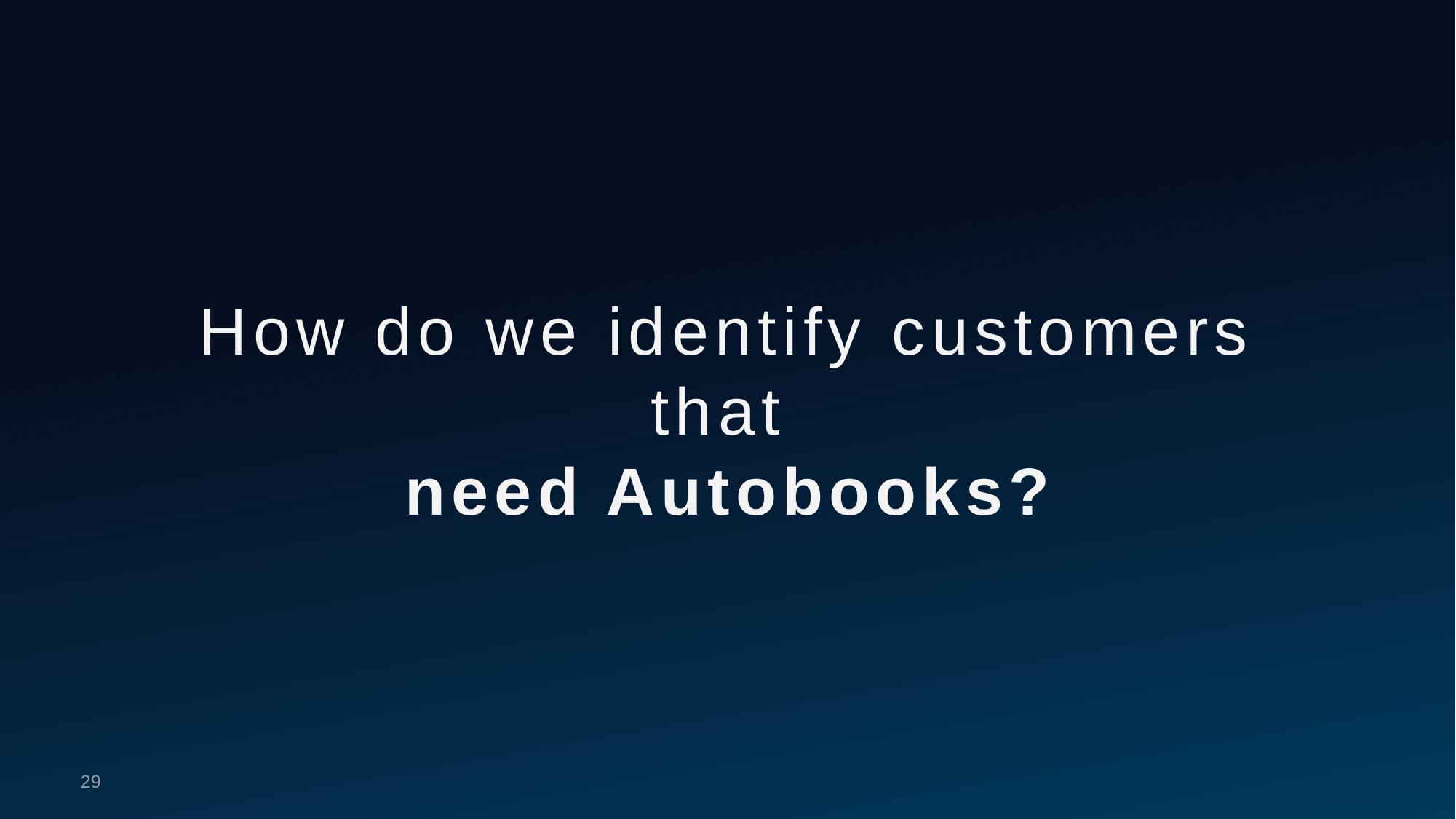

#
How do we identify customers that
need Autobooks?
29